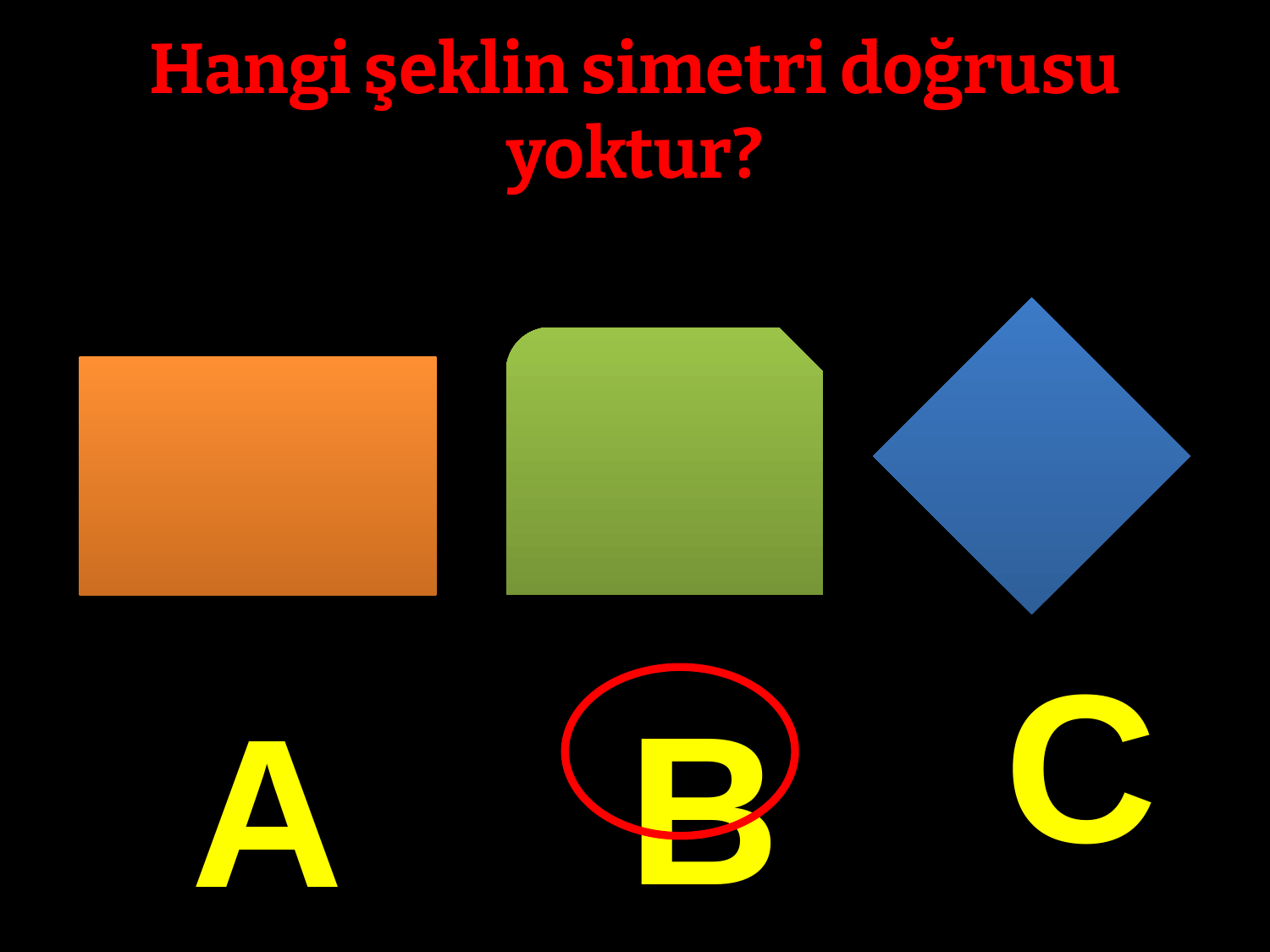

Hangi şeklin simetri doğrusu yoktur?

#

C

B
A